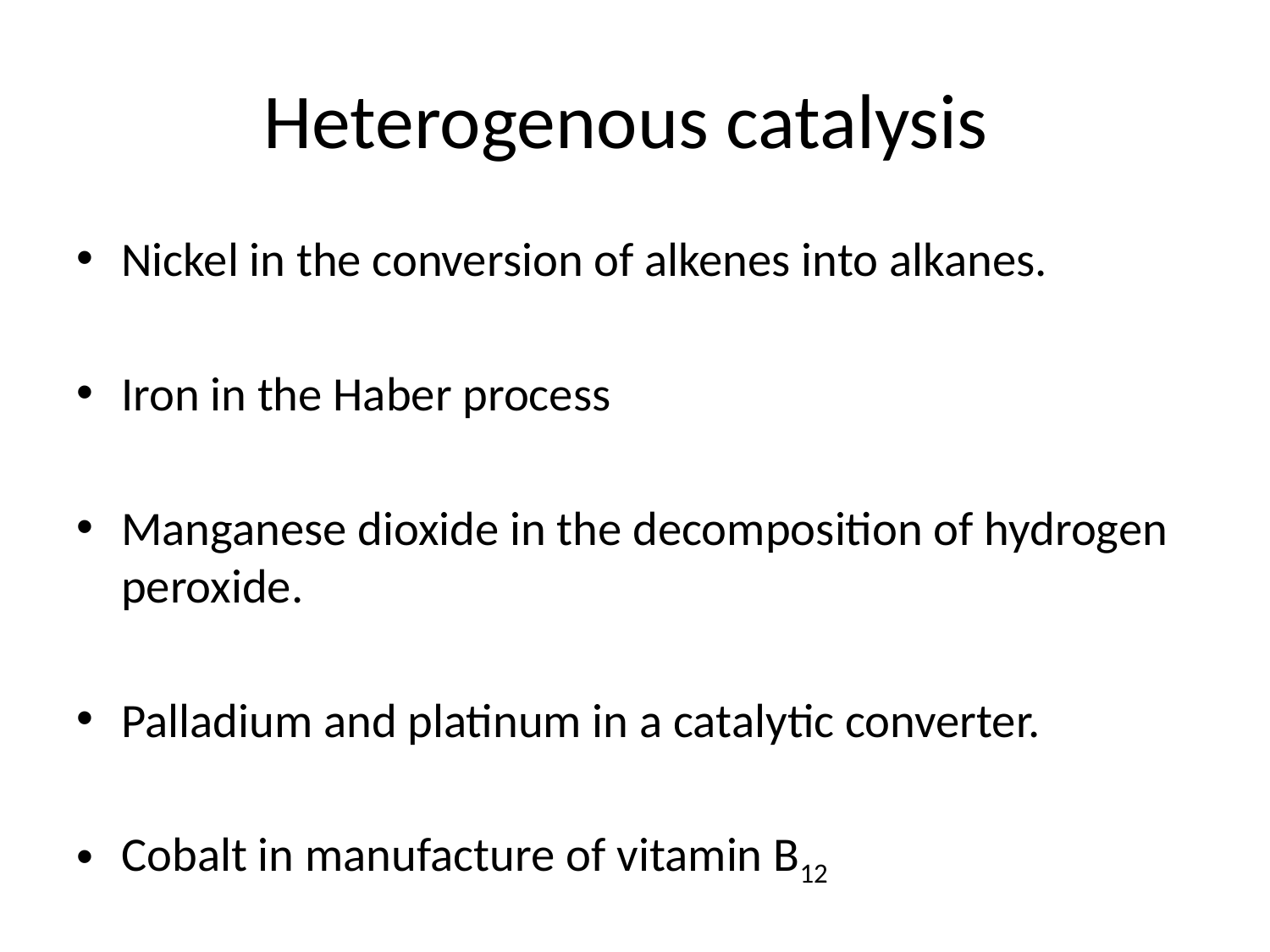

# Heterogenous catalysis
Nickel in the conversion of alkenes into alkanes.

Iron in the Haber process

Manganese dioxide in the decomposition of hydrogen peroxide.

Palladium and platinum in a catalytic converter.

Cobalt in manufacture of vitamin B12